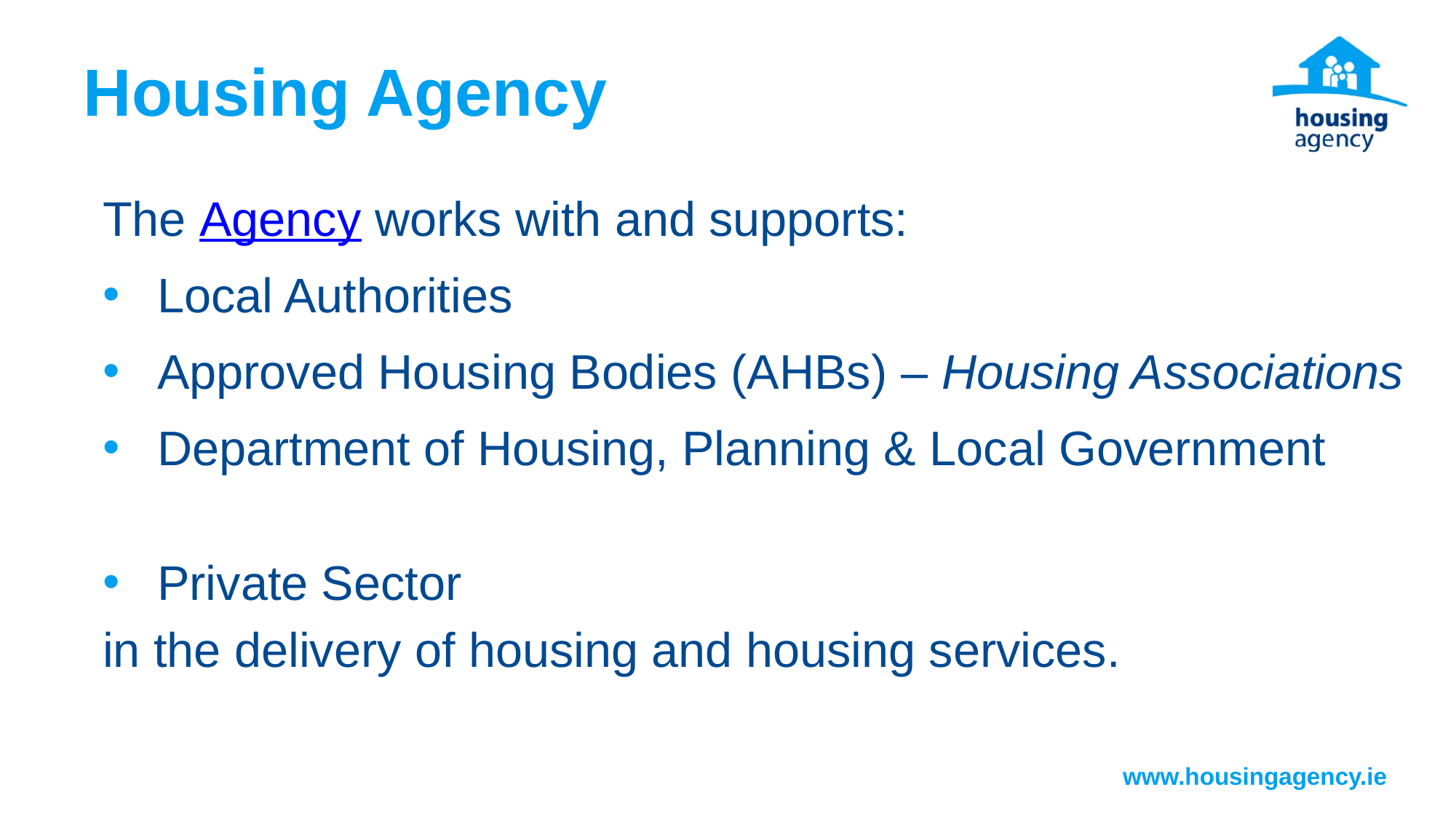

# Housing Agency
The Agency works with and supports:
Local Authorities
Approved Housing Bodies (AHBs) – Housing Associations
Department of Housing, Planning & Local Government
Private Sector
in the delivery of housing and housing services.